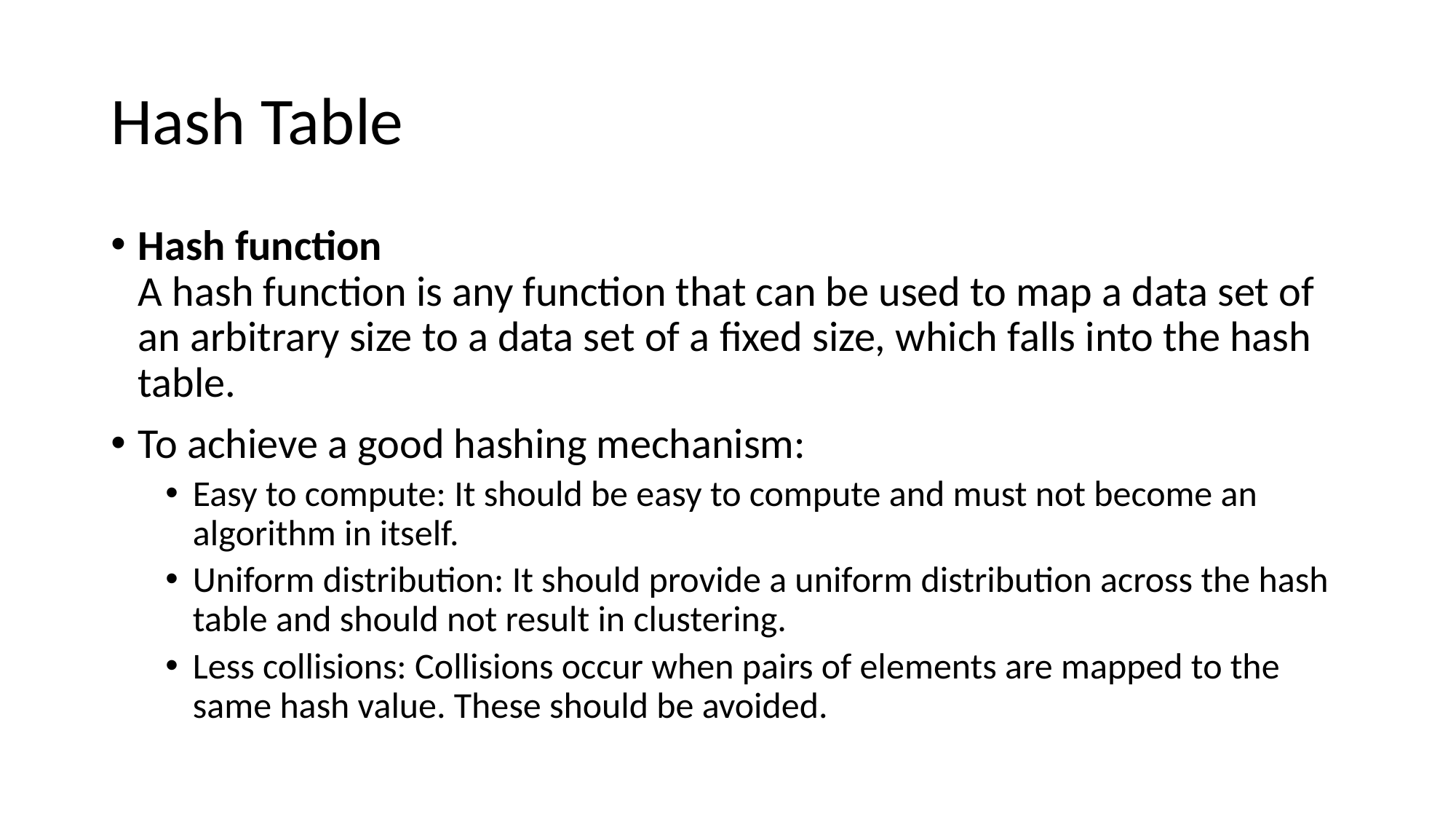

# Hash Table
Hash function
A hash function is any function that can be used to map a data set of an arbitrary size to a data set of a fixed size, which falls into the hash table.
To achieve a good hashing mechanism:
Easy to compute: It should be easy to compute and must not become an algorithm in itself.
Uniform distribution: It should provide a uniform distribution across the hash table and should not result in clustering.
Less collisions: Collisions occur when pairs of elements are mapped to the same hash value. These should be avoided.